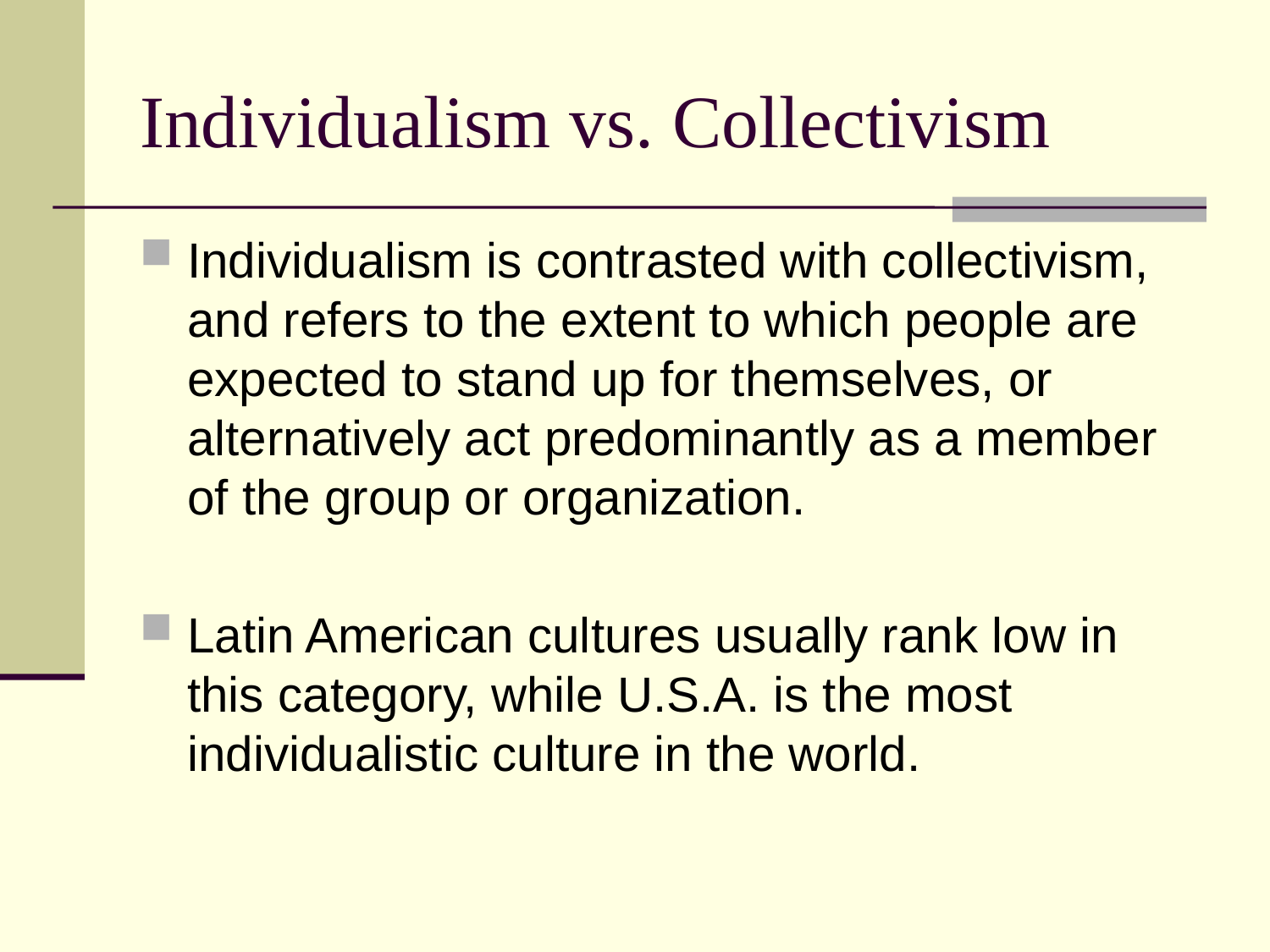

# Individualism vs. Collectivism
Individualism is contrasted with collectivism, and refers to the extent to which people are expected to stand up for themselves, or alternatively act predominantly as a member of the group or organization.

Latin American cultures usually rank low in this category, while U.S.A. is the most individualistic culture in the world.